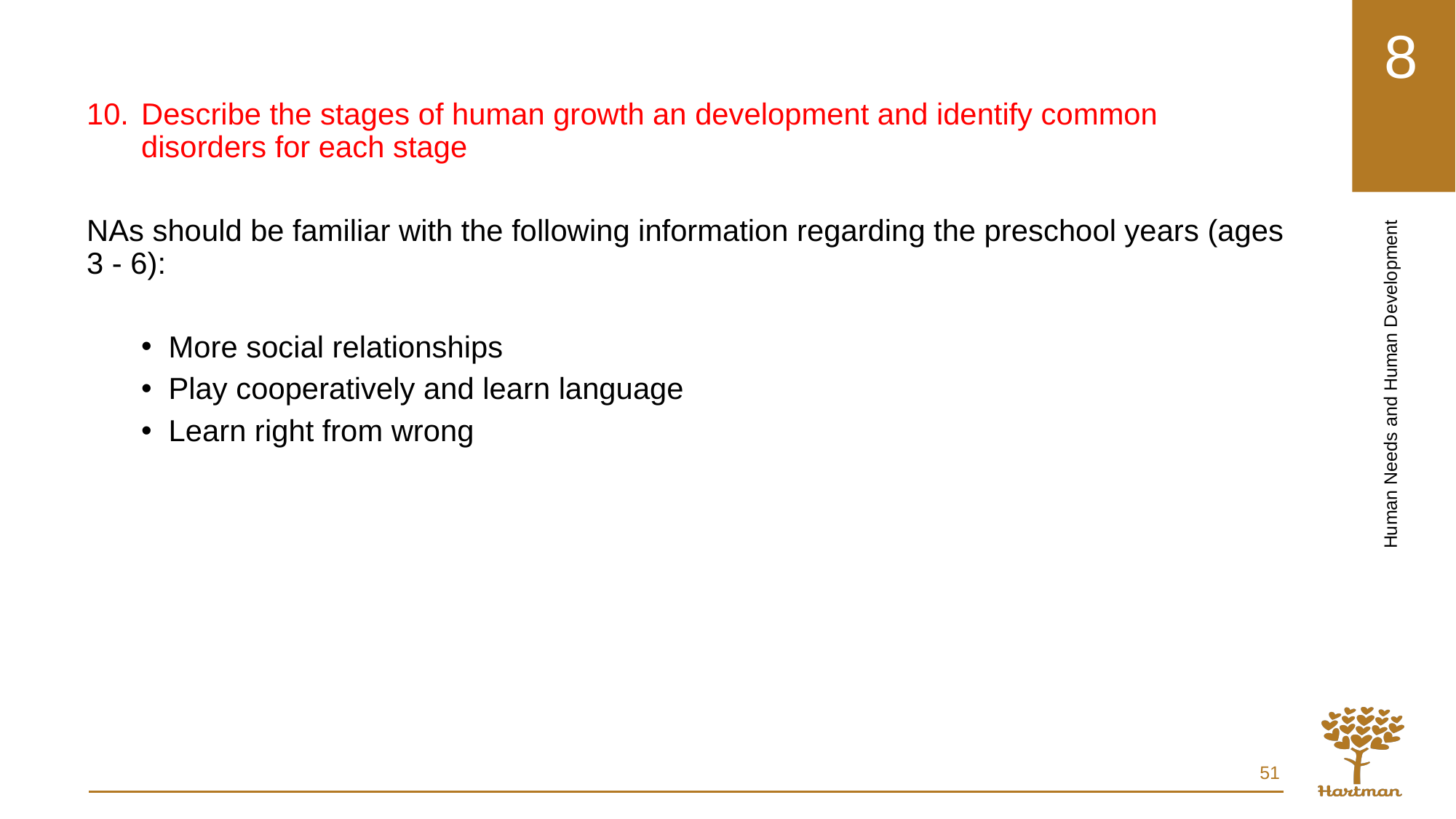

Describe the stages of human growth an development and identify common disorders for each stage

NAs should be familiar with the following information regarding the preschool years (ages 3 - 6):

More social relationships
Play cooperatively and learn language
Learn right from wrong

51